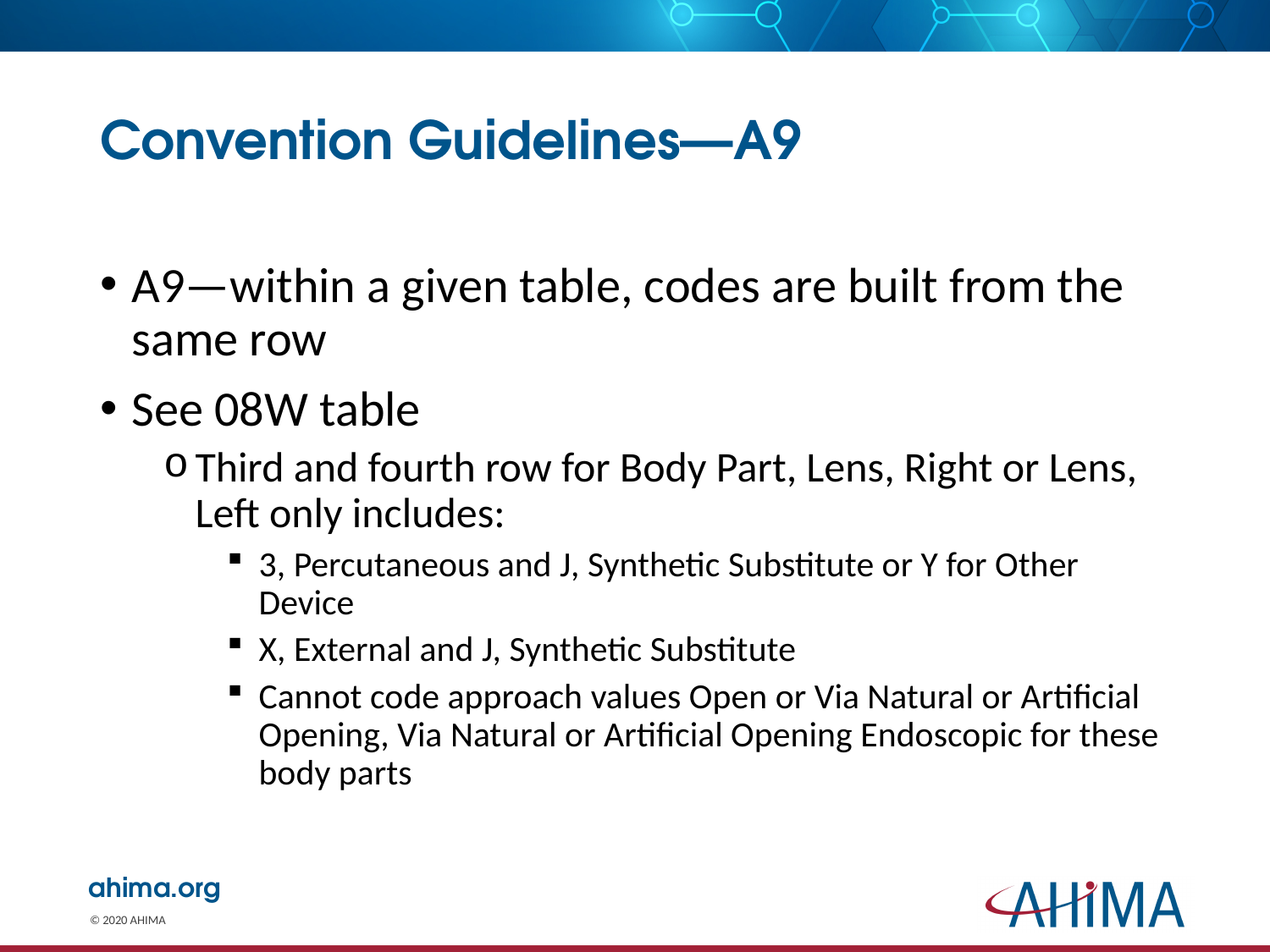

# Convention Guidelines—A9
A9—within a given table, codes are built from the same row
See 08W table
Third and fourth row for Body Part, Lens, Right or Lens, Left only includes:
3, Percutaneous and J, Synthetic Substitute or Y for Other Device
X, External and J, Synthetic Substitute
Cannot code approach values Open or Via Natural or Artificial Opening, Via Natural or Artificial Opening Endoscopic for these body parts